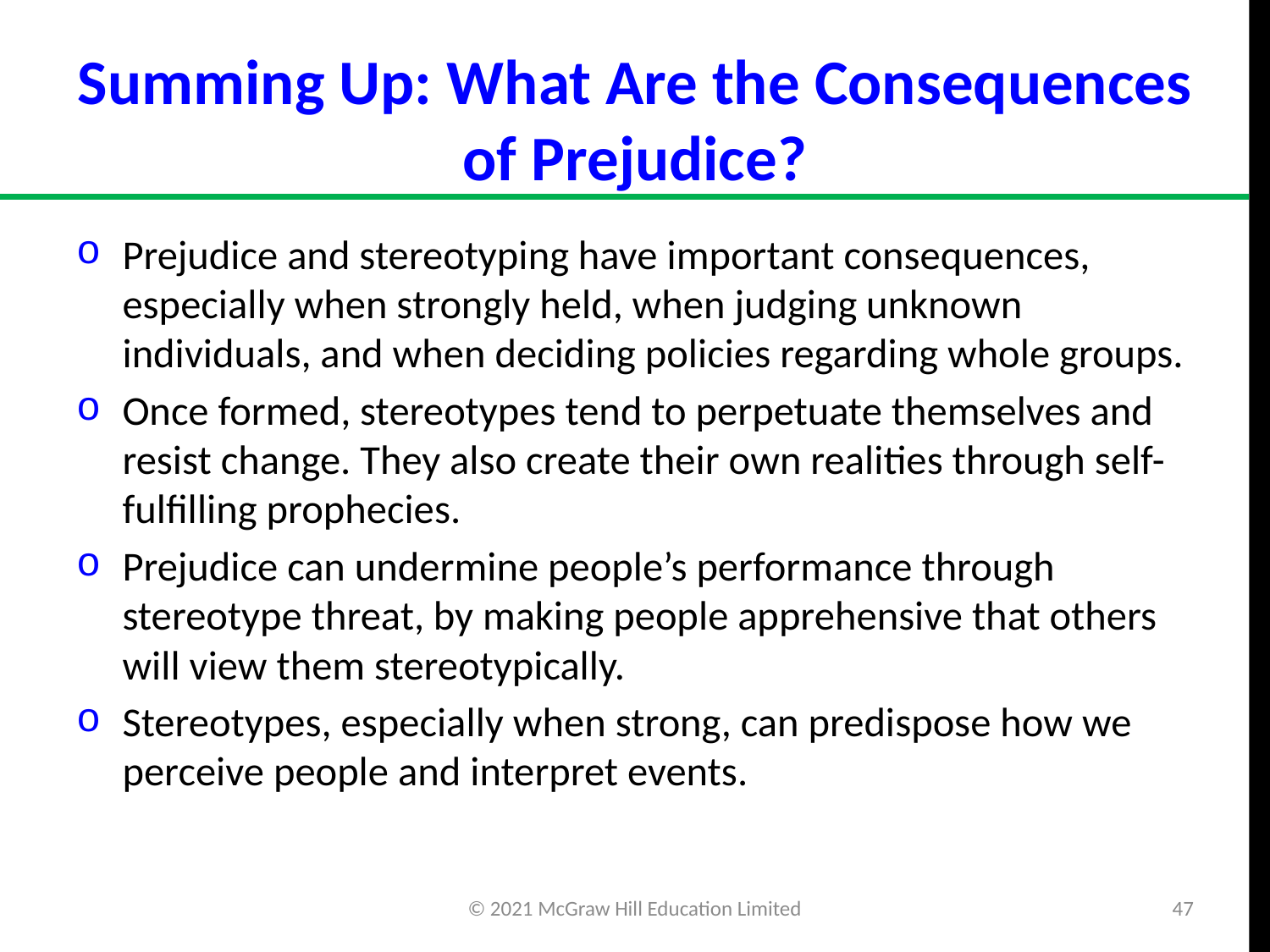

# Summing Up: What Are the Consequences of Prejudice?
Prejudice and stereotyping have important consequences, especially when strongly held, when judging unknown individuals, and when deciding policies regarding whole groups.
Once formed, stereotypes tend to perpetuate themselves and resist change. They also create their own realities through self-fulfilling prophecies.
Prejudice can undermine people’s performance through stereotype threat, by making people apprehensive that others will view them stereotypically.
Stereotypes, especially when strong, can predispose how we perceive people and interpret events.
© 2021 McGraw Hill Education Limited
47